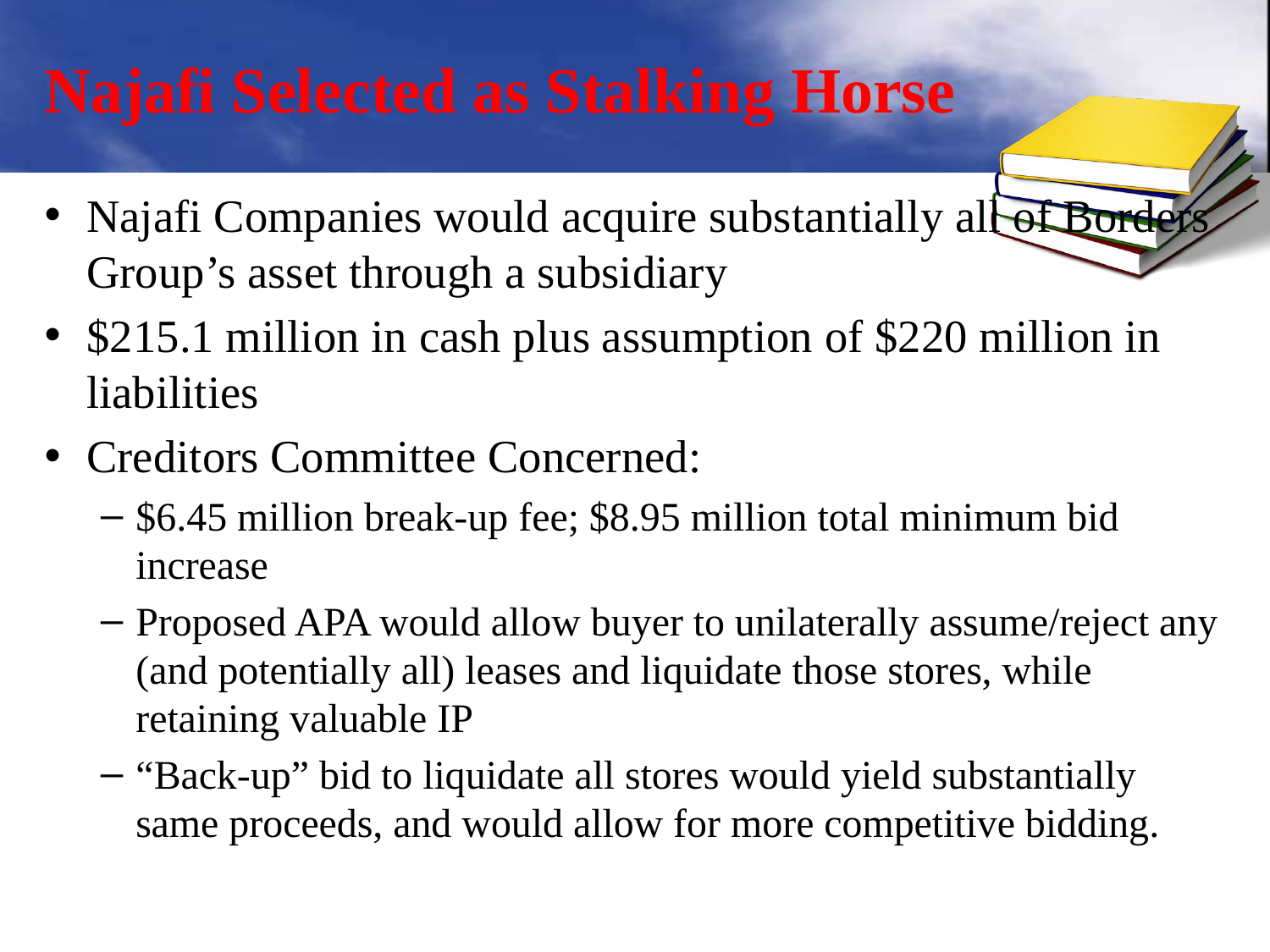

# Najafi Selected as Stalking Horse
Najafi Companies would acquire substantially all of Borders Group’s asset through a subsidiary
$215.1 million in cash plus assumption of $220 million in liabilities
Creditors Committee Concerned:
$6.45 million break-up fee; $8.95 million total minimum bid increase
Proposed APA would allow buyer to unilaterally assume/reject any (and potentially all) leases and liquidate those stores, while retaining valuable IP
“Back-up” bid to liquidate all stores would yield substantially same proceeds, and would allow for more competitive bidding.